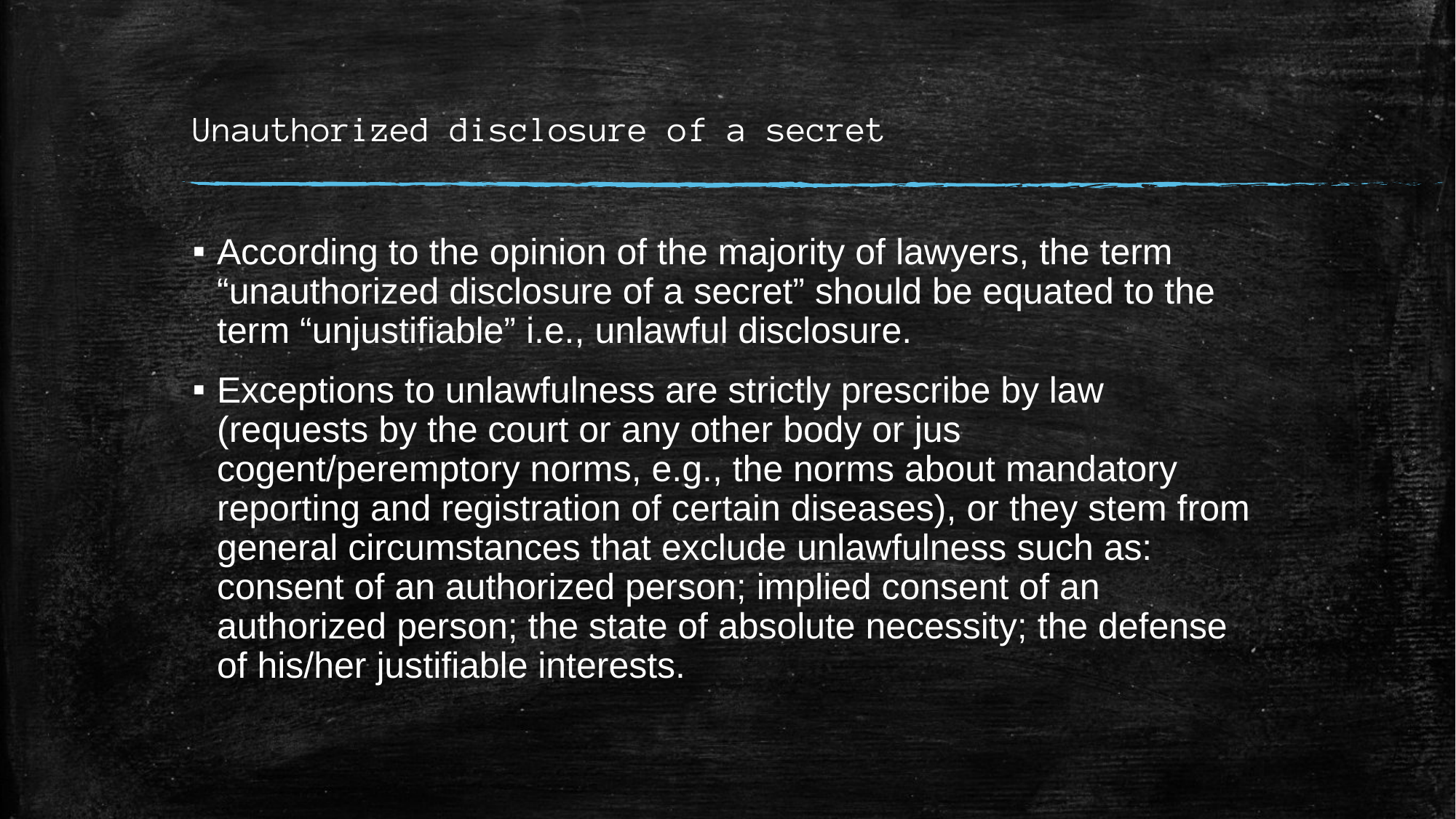

# Unauthorized disclosure of a secret
According to the opinion of the majority of lawyers, the term “unauthorized disclosure of a secret” should be equated to the term “unjustiﬁable” i.e., unlawful disclosure.
Exceptions to unlawfulness are strictly prescribe by law (requests by the court or any other body or jus cogent/peremptory norms, e.g., the norms about mandatory reporting and registration of certain diseases), or they stem from general circumstances that exclude unlawfulness such as: consent of an authorized person; implied consent of an authorized person; the state of absolute necessity; the defense of his/her justiﬁable interests.